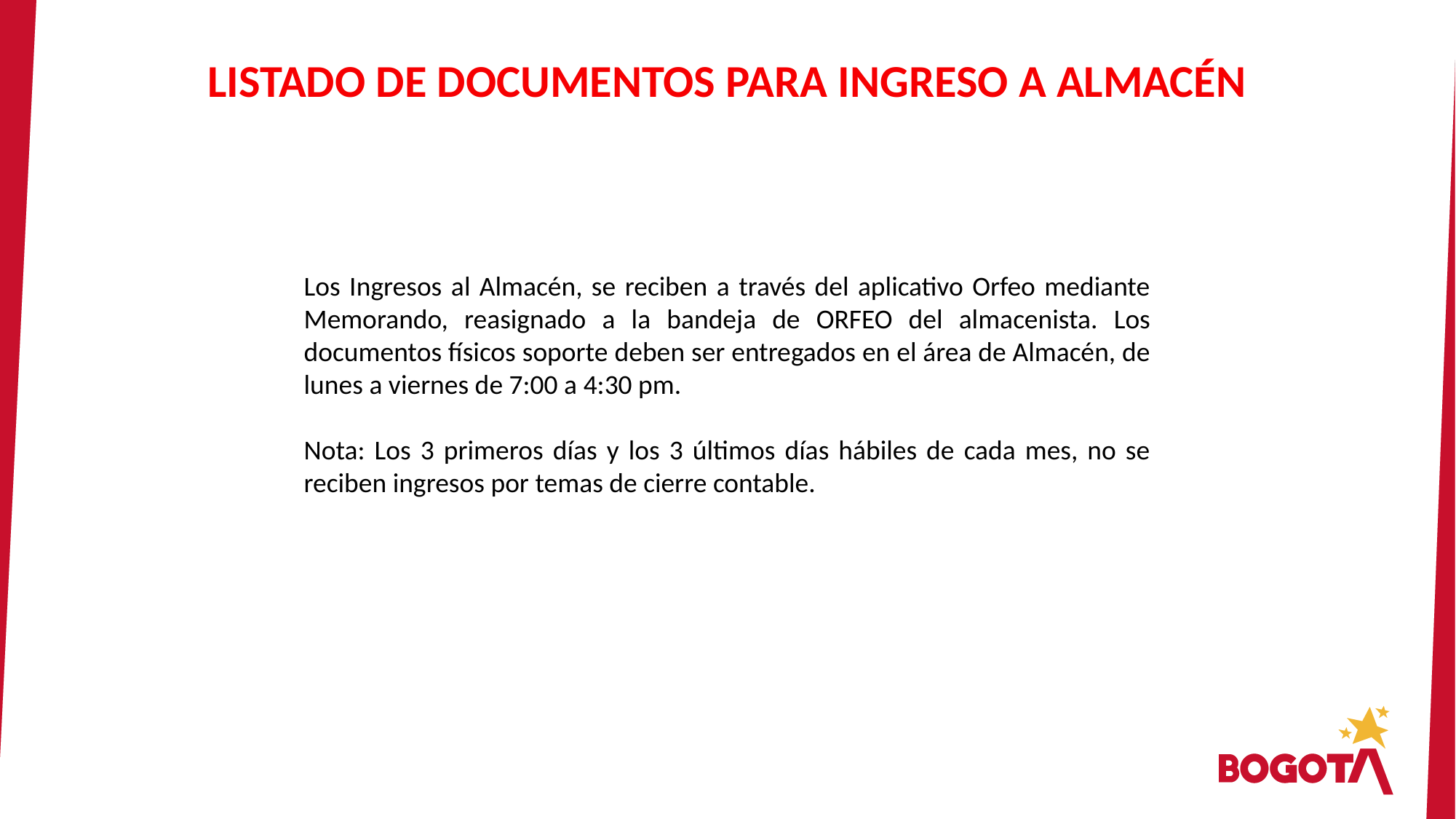

LISTADO DE DOCUMENTOS PARA INGRESO A ALMACÉN
Los Ingresos al Almacén, se reciben a través del aplicativo Orfeo mediante Memorando, reasignado a la bandeja de ORFEO del almacenista. Los documentos físicos soporte deben ser entregados en el área de Almacén, de lunes a viernes de 7:00 a 4:30 pm.

Nota: Los 3 primeros días y los 3 últimos días hábiles de cada mes, no se reciben ingresos por temas de cierre contable.